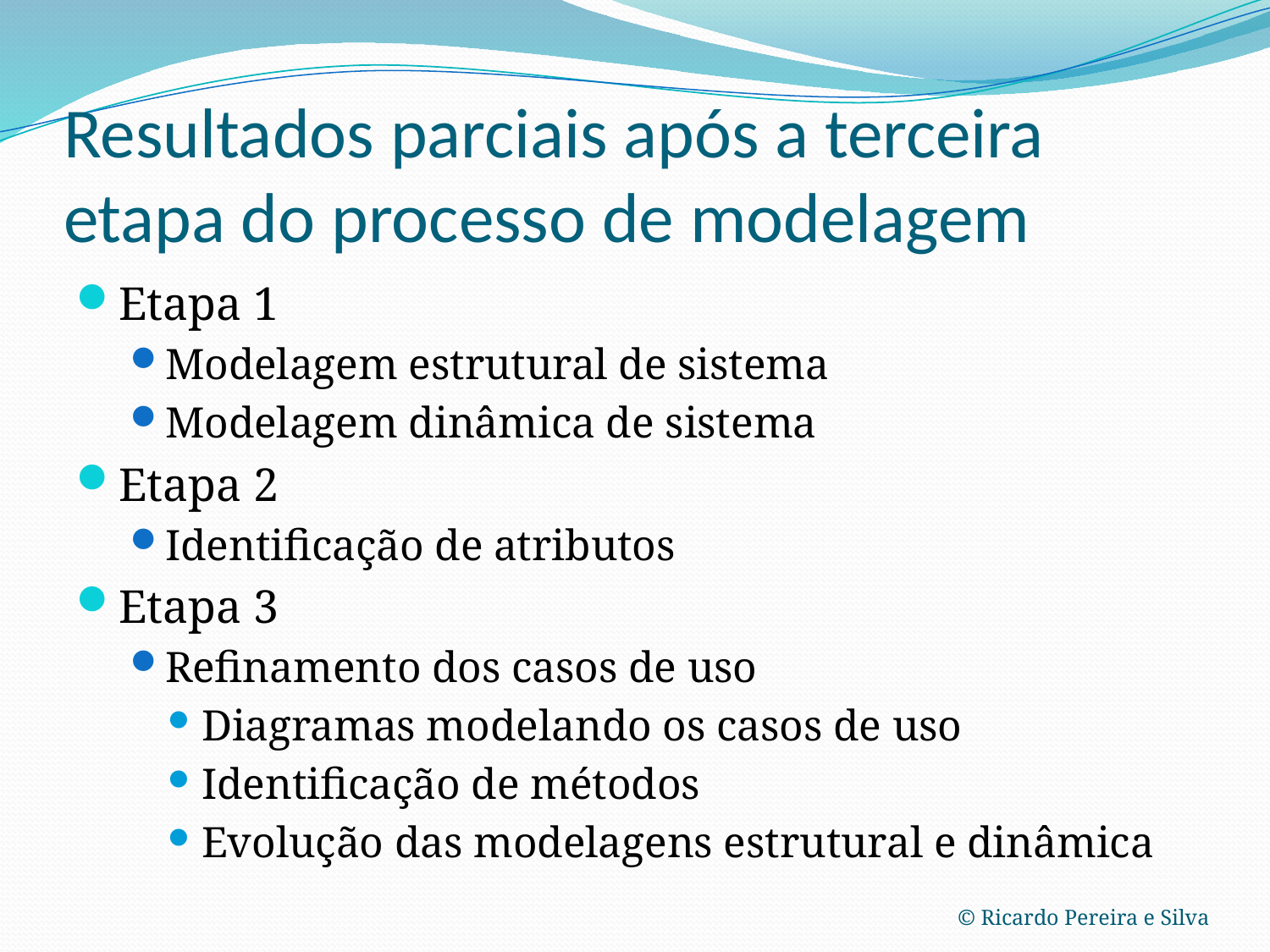

# Resultados parciais após a terceira etapa do processo de modelagem
Etapa 1
Modelagem estrutural de sistema
Modelagem dinâmica de sistema
Etapa 2
Identificação de atributos
Etapa 3
Refinamento dos casos de uso
Diagramas modelando os casos de uso
Identificação de métodos
Evolução das modelagens estrutural e dinâmica
© Ricardo Pereira e Silva